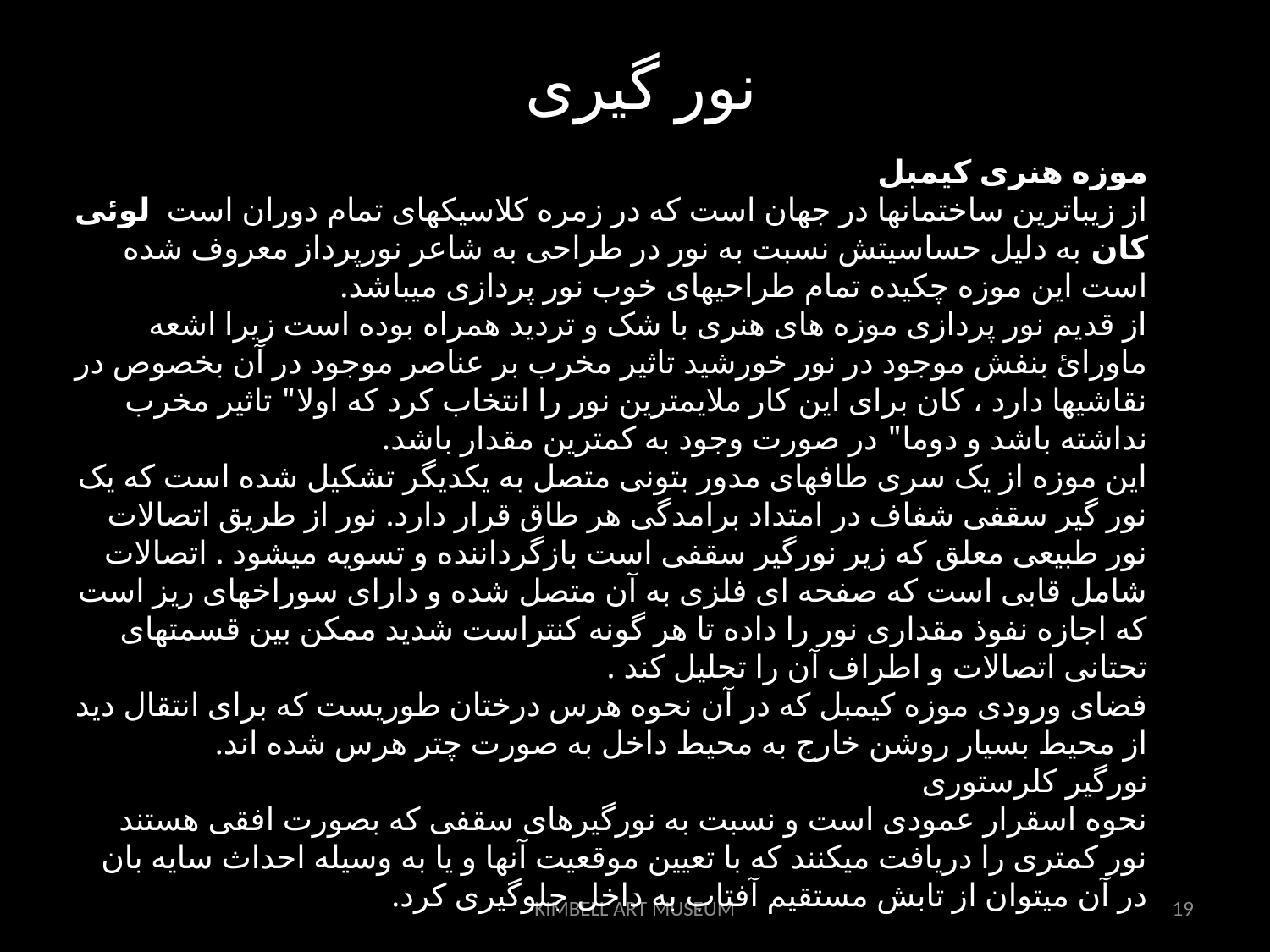

نور گیری
موزه هنری کیمبل
از زیباترین ساختمانها در جهان است که در زمره کلاسیکهای تمام دوران است  لوئی کان به دلیل حساسیتش نسبت به نور در طراحی به شاعر نورپرداز معروف شده است این موزه چکیده تمام طراحیهای خوب نور پردازی میباشد.
از قدیم نور پردازی موزه های هنری با شک و تردید همراه بوده است زیرا اشعه ماورائ بنفش موجود در نور خورشید تاثیر مخرب بر عناصر موجود در آن بخصوص در نقاشیها دارد ، کان برای این کار ملایمترین نور را انتخاب کرد که اولا" تاثیر مخرب نداشته باشد و دوما" در صورت وجود به کمترین مقدار باشد.
این موزه از یک سری طافهای مدور بتونی متصل به یکدیگر تشکیل شده است که یک نور گیر سقفی شفاف در امتداد برامدگی هر طاق قرار دارد. نور از طریق اتصالات نور طبیعی معلق که زیر نورگیر سقفی است بازگرداننده و تسویه میشود . اتصالات شامل قابی است که صفحه ای فلزی به آن متصل شده و دارای سوراخهای ریز است که اجازه نفوذ مقداری نور را داده تا هر گونه کنتراست شدید ممکن بین قسمتهای تحتانی اتصالات و اطراف آن را تحلیل کند .
فضای ورودی موزه کیمبل که در آن نحوه هرس درختان طوریست که برای انتقال دید از محیط بسیار روشن خارج به محیط داخل به صورت چتر هرس شده اند.
نورگیر کلرستوری
نحوه اسقرار عمودی است و نسبت به نورگیرهای سقفی که بصورت افقی هستند نور کمتری را دریافت میکنند که با تعیین موقعیت آنها و یا به وسیله احداث سایه بان در آن میتوان از تابش مستقیم آفتاب به داخل جلوگیری کرد.
KIMBELL ART MUSEUM
19